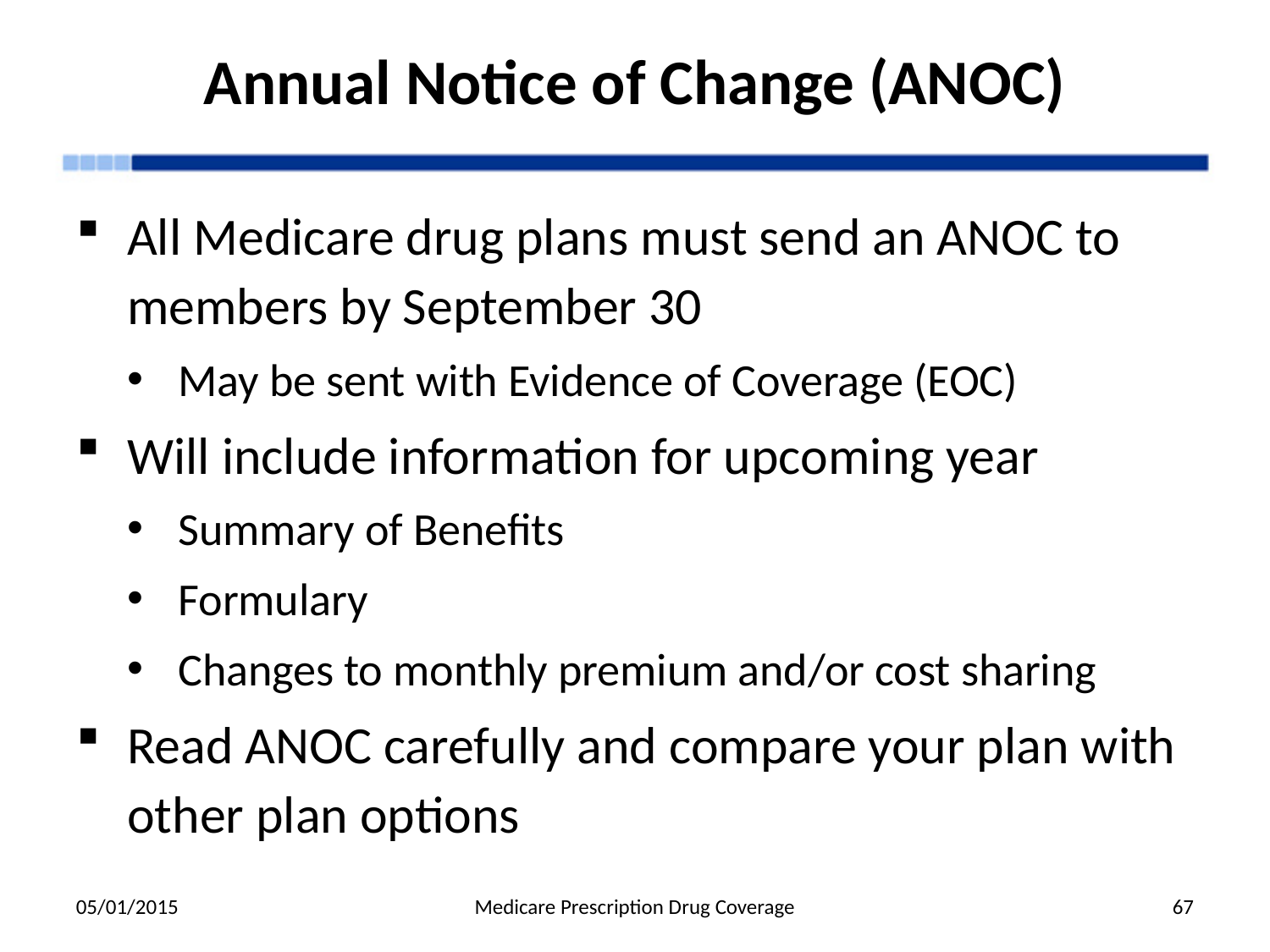

# Annual Notice of Change (ANOC)
All Medicare drug plans must send an ANOC to members by September 30
May be sent with Evidence of Coverage (EOC)
Will include information for upcoming year
Summary of Benefits
Formulary
Changes to monthly premium and/or cost sharing
Read ANOC carefully and compare your plan with other plan options
05/01/2015
Medicare Prescription Drug Coverage
67